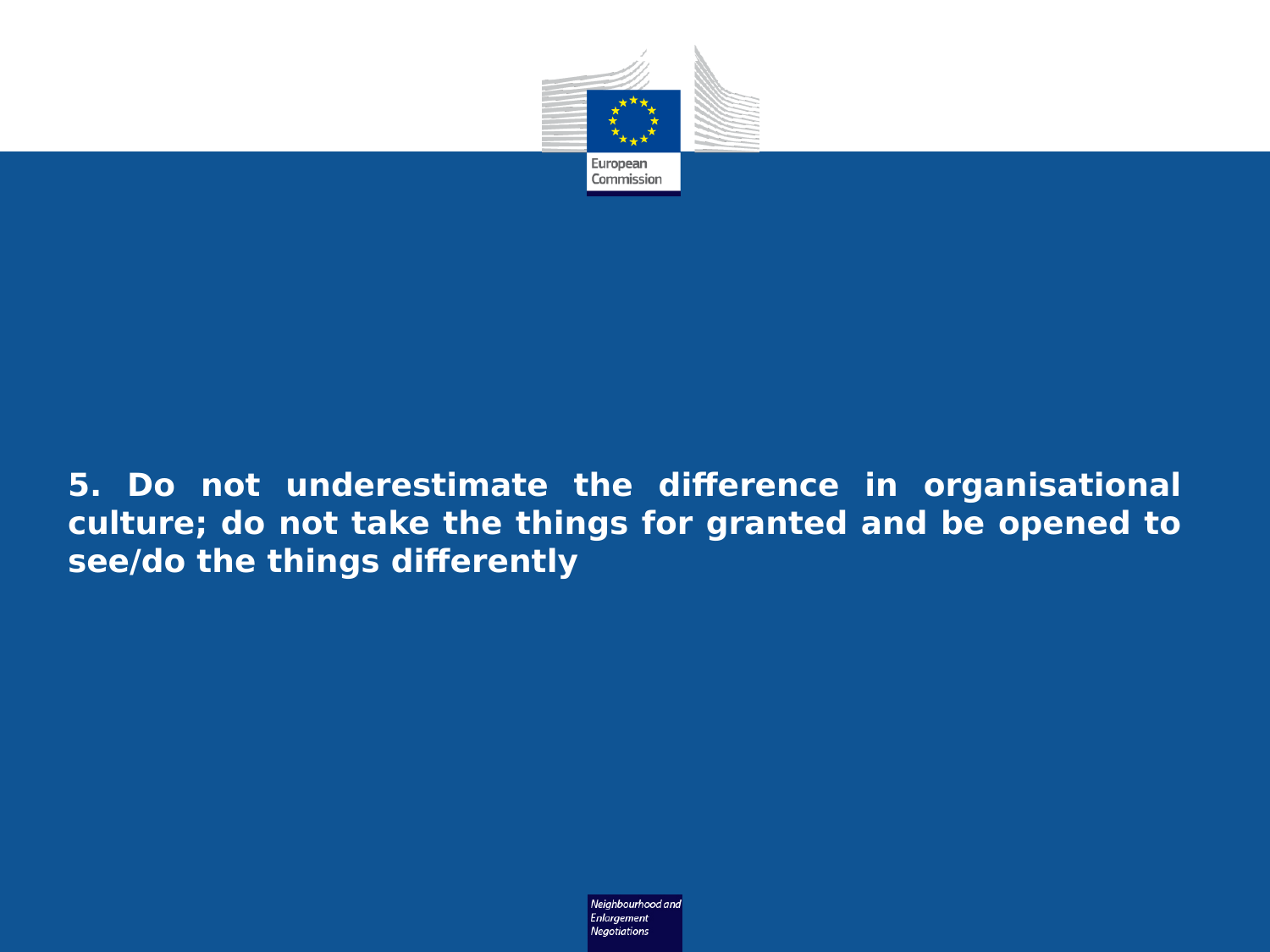

# Practical advice provided to RTAs

5. Do not underestimate the difference in organisational culture; do not take the things for granted and be opened to see/do the things differently